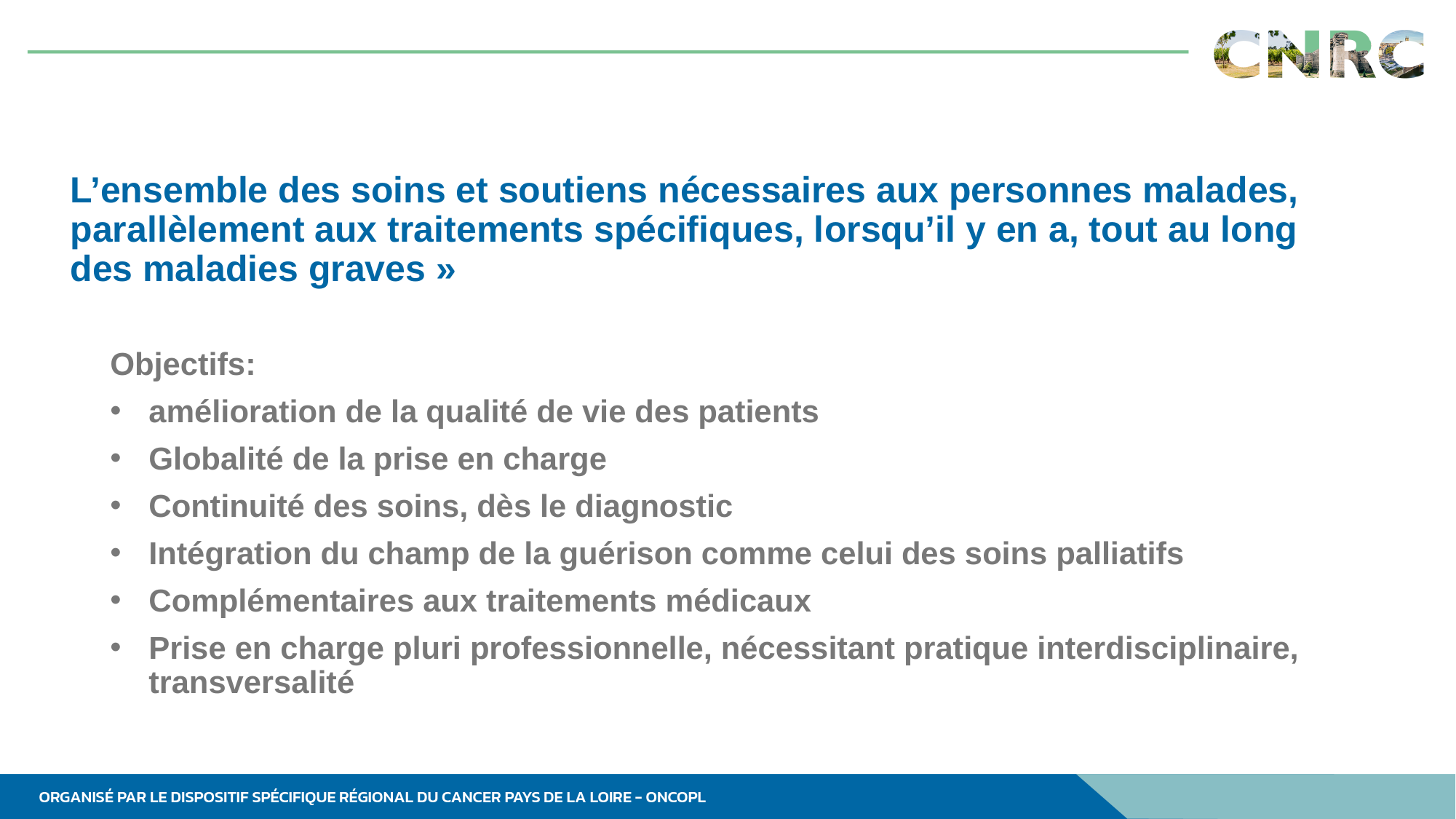

# L’ensemble des soins et soutiens nécessaires aux personnes malades, parallèlement aux traitements spécifiques, lorsqu’il y en a, tout au long des maladies graves »
Objectifs:
amélioration de la qualité de vie des patients
Globalité de la prise en charge
Continuité des soins, dès le diagnostic
Intégration du champ de la guérison comme celui des soins palliatifs
Complémentaires aux traitements médicaux
Prise en charge pluri professionnelle, nécessitant pratique interdisciplinaire, transversalité